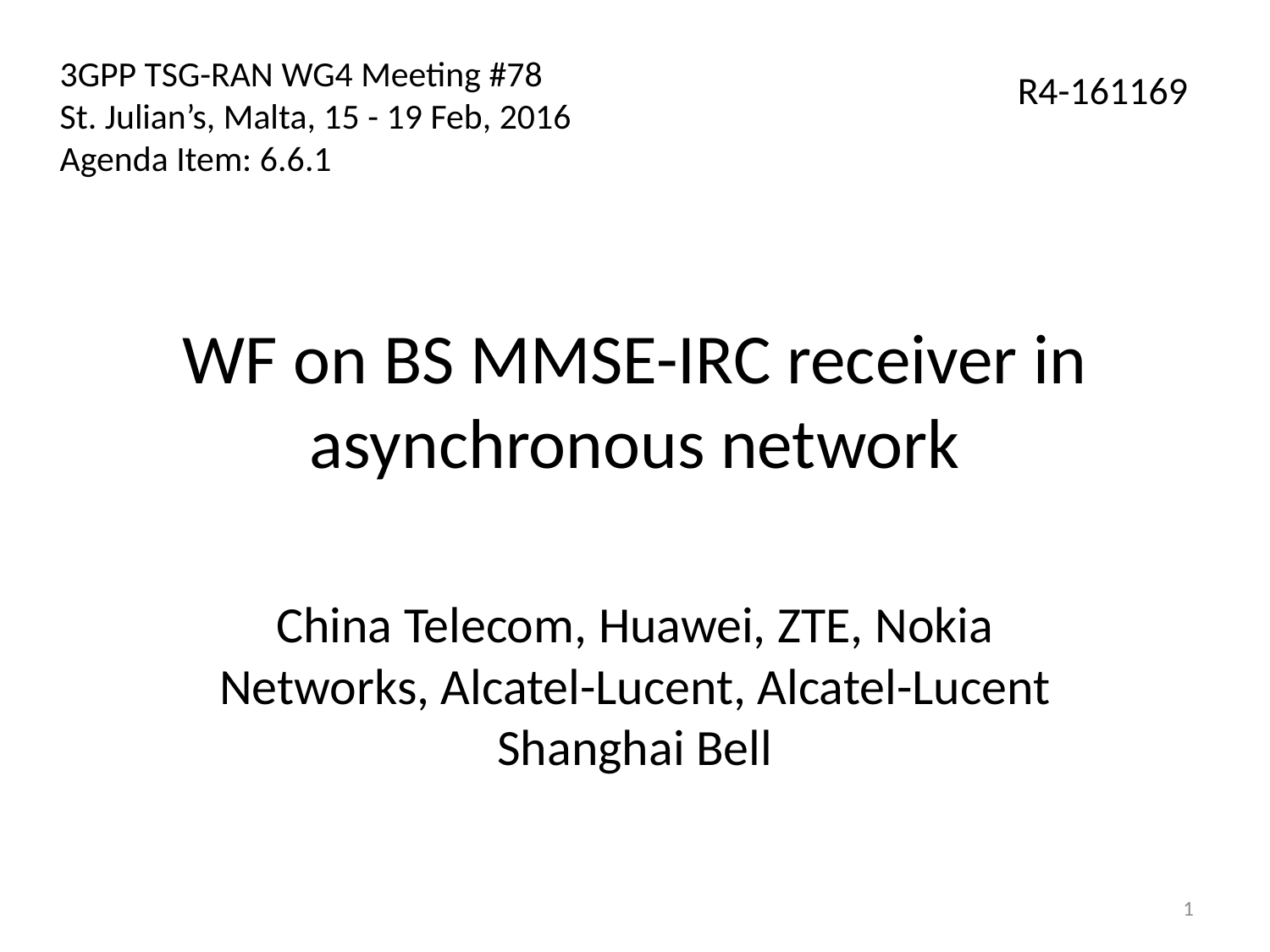

3GPP TSG-RAN WG4 Meeting #78
St. Julian’s, Malta, 15 - 19 Feb, 2016
Agenda Item: 6.6.1
R4-161169
# WF on BS MMSE-IRC receiver in asynchronous network
China Telecom, Huawei, ZTE, Nokia Networks, Alcatel-Lucent, Alcatel-Lucent Shanghai Bell
1